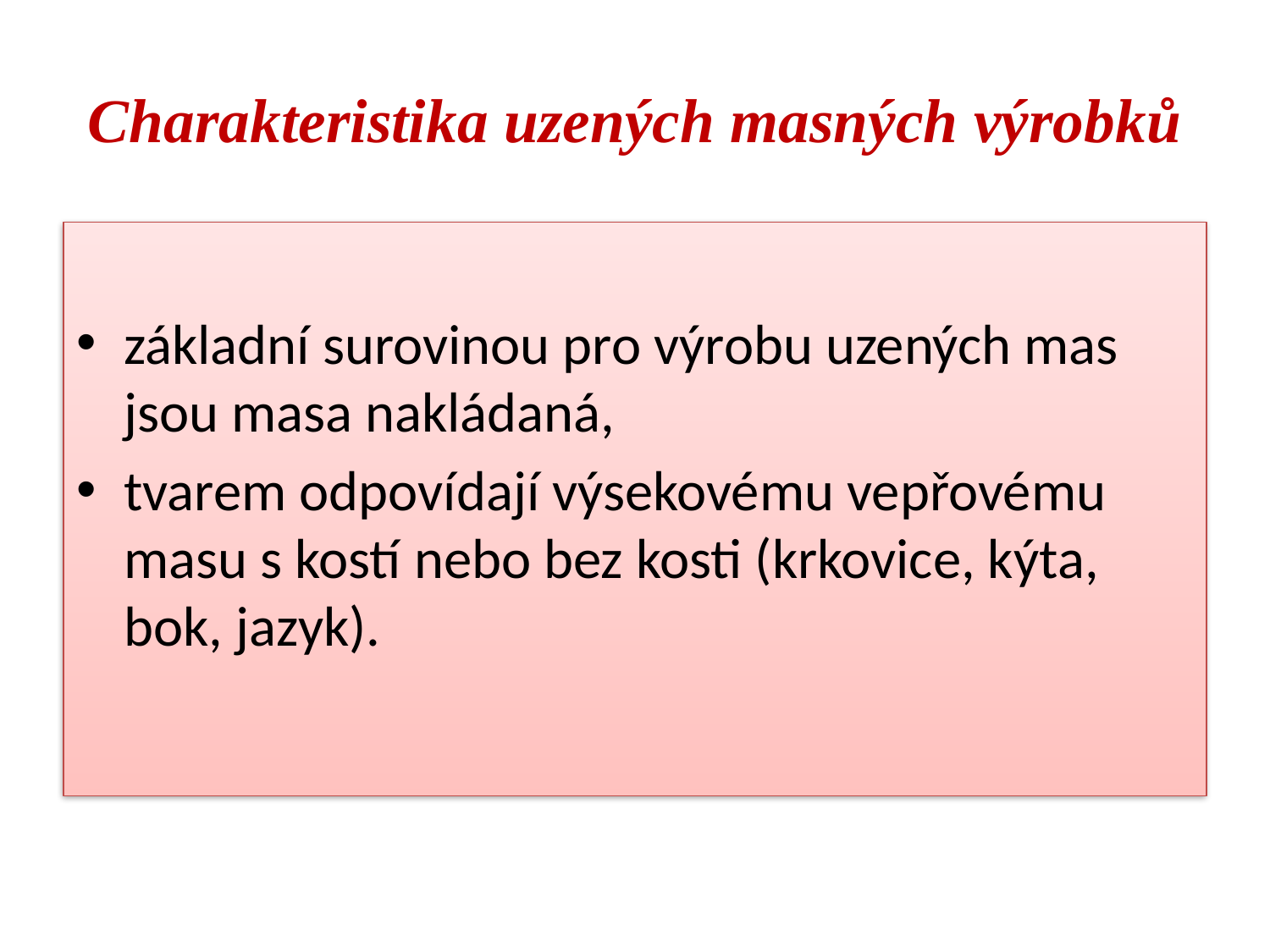

# Charakteristika uzených masných výrobků

základní surovinou pro výrobu uzených mas jsou masa nakládaná,
tvarem odpovídají výsekovému vepřovému masu s kostí nebo bez kosti (krkovice, kýta, bok, jazyk).